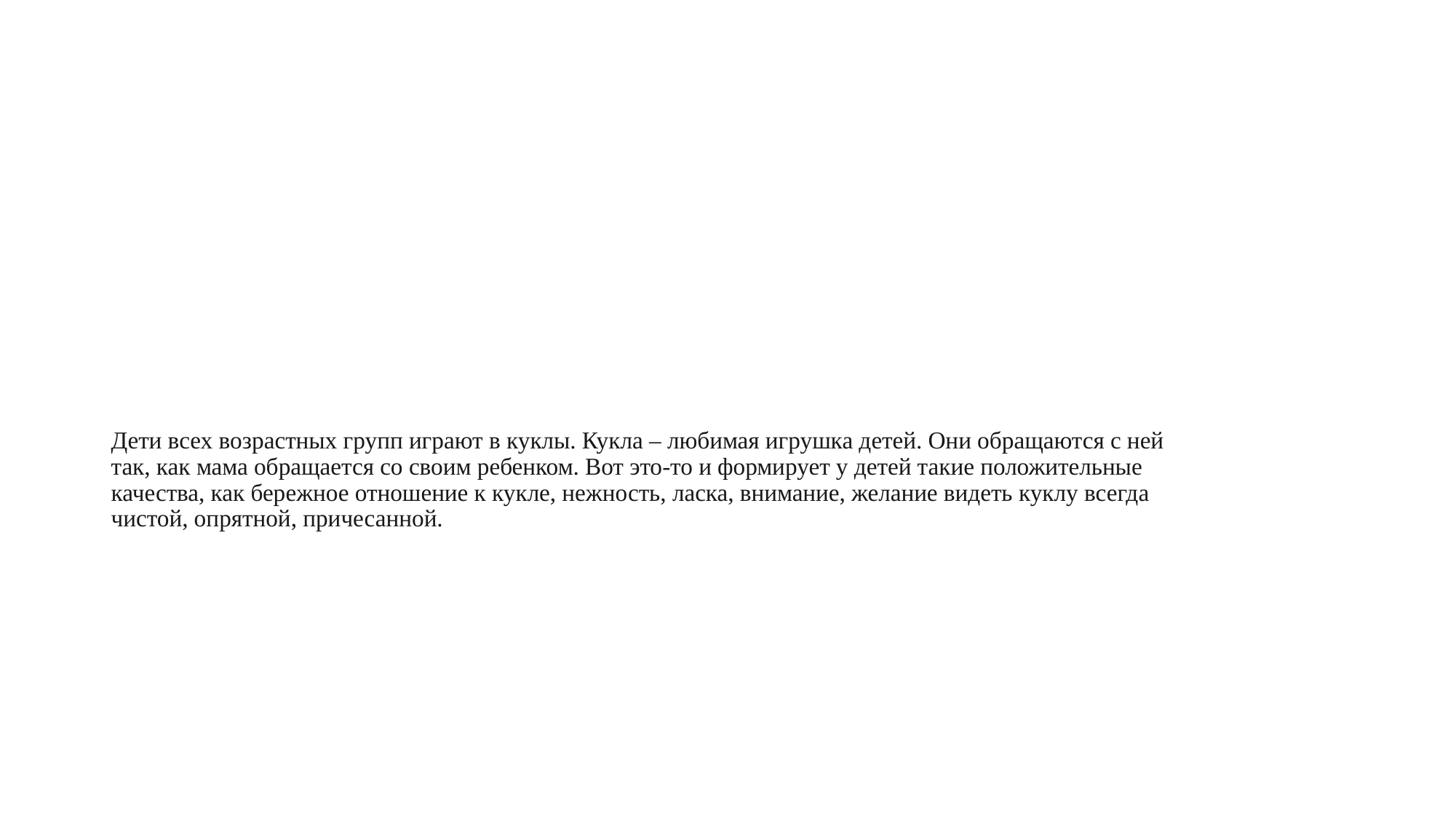

# Дети всех возрастных групп играют в куклы. Кукла – любимая игрушка детей. Они обращаются с ней так, как мама обращается со своим ребенком. Вот это-то и формирует у детей такие положительные качества, как бережное отношение к кукле, нежность, ласка, внимание, желание видеть куклу всегда чистой, опрятной, причесанной.